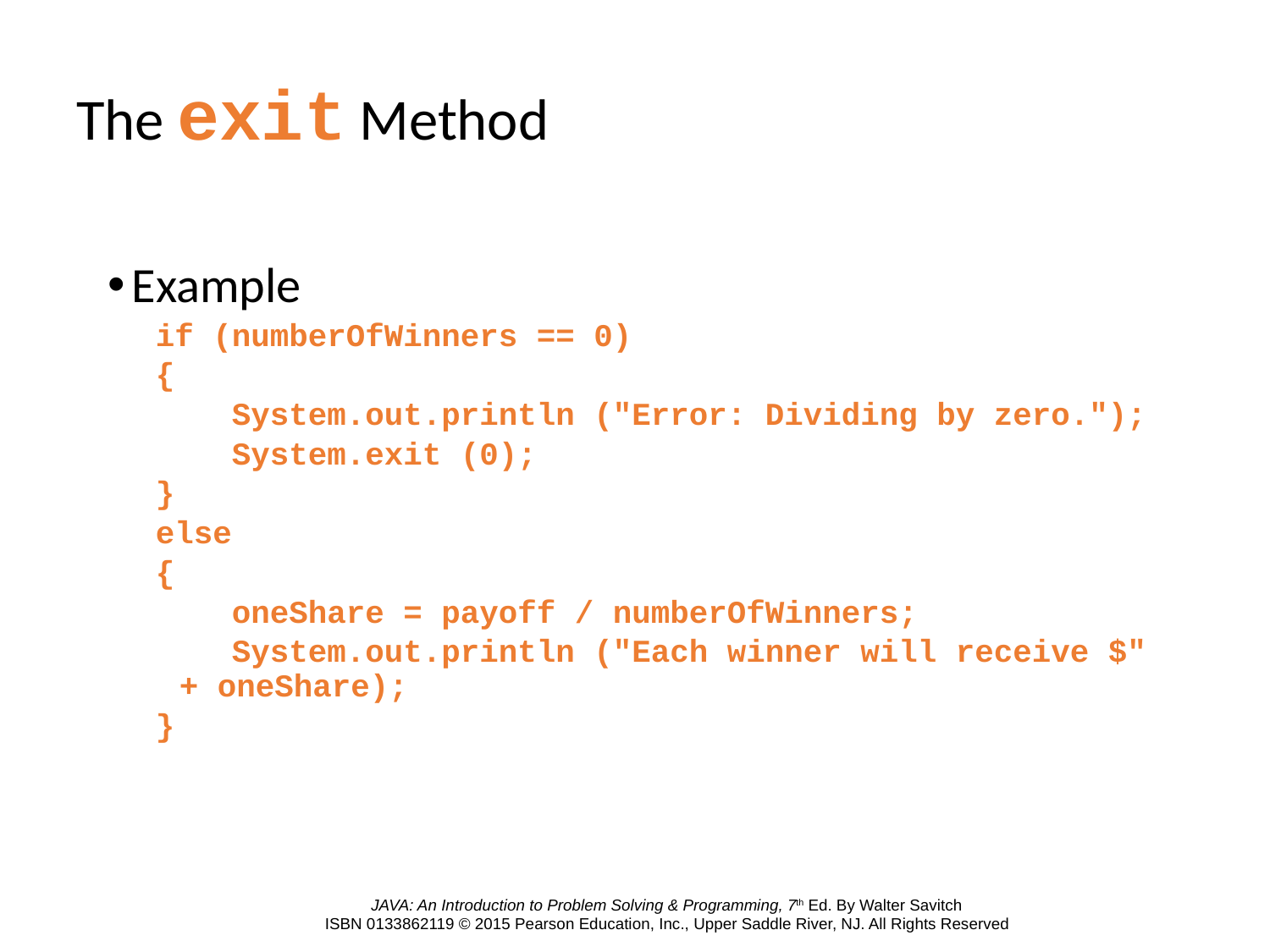

# The exit Method
Example
if (numberOfWinners == 0)
{
    System.out.println ("Error: Dividing by zero.");
    System.exit (0);
}
else
{
    oneShare = payoff / numberOfWinners;
    System.out.println ("Each winner will receive $" + oneShare);
}